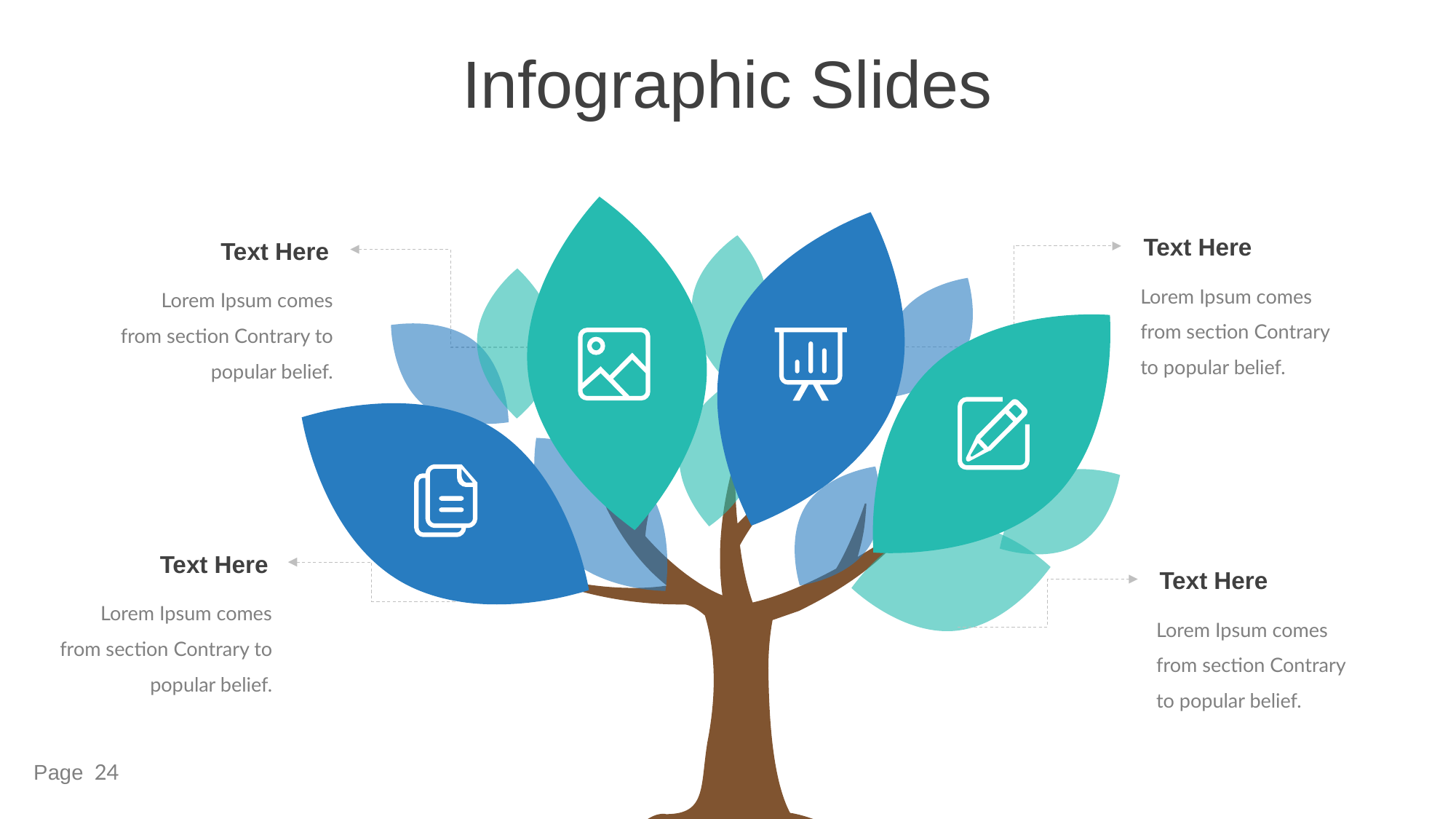

Infographic Slides
Text Here
Text Here

Lorem Ipsum comes from section Contrary to popular belief.
Lorem Ipsum comes from section Contrary to popular belief.

Text Here
Text Here
Lorem Ipsum comes from section Contrary to popular belief.
Lorem Ipsum comes from section Contrary to popular belief.